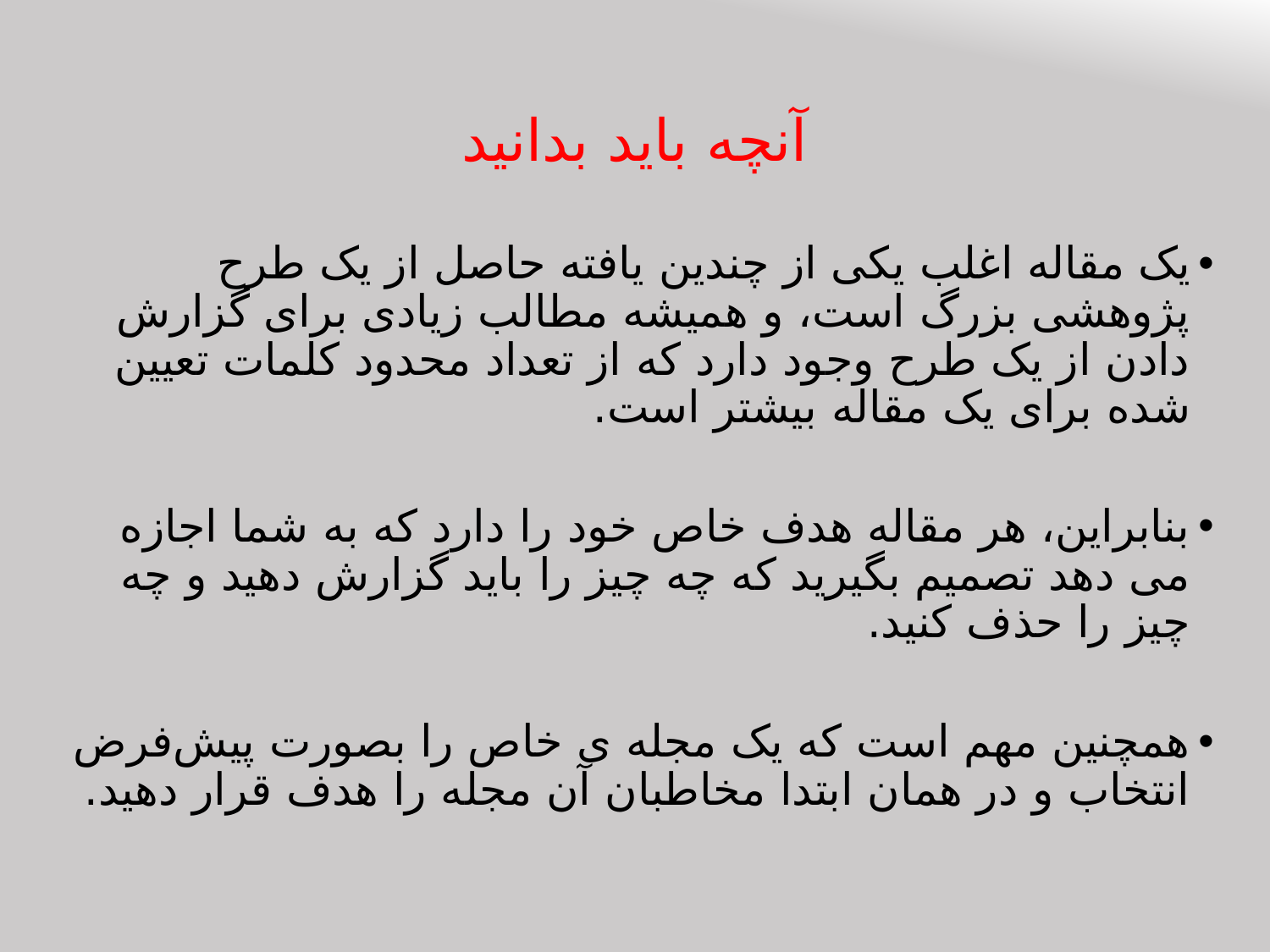

# آنچه باید بدانید
یک مقاله اغلب یکی از چندین یافته حاصل از یک طرح پژوهشی بزرگ است، و همیشه مطالب زیادی برای گزارش دادن از یک طرح وجود دارد که از تعداد محدود کلمات تعیین شده برای یک مقاله بیشتر است.

بنابراین، هر مقاله هدف خاص خود را دارد که به شما اجازه می دهد تصمیم بگیرید که چه چیز را باید گزارش دهید و چه چیز را حذف کنید.

همچنین مهم است که یک مجله ی خاص را بصورت پیش‌فرض انتخاب و در همان ابتدا مخاطبان آن مجله را هدف قرار دهید.